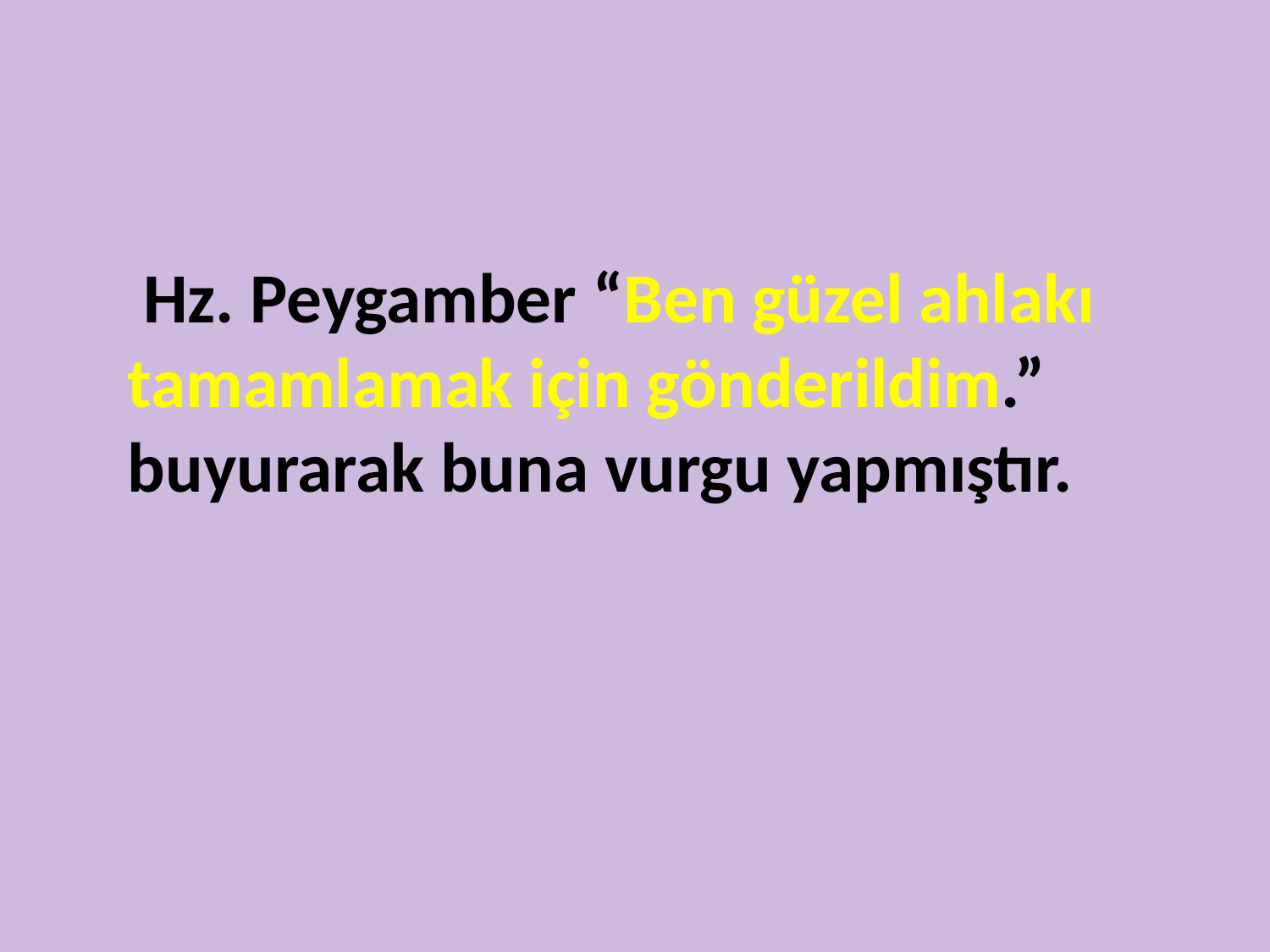

Hz. Peygamber “Ben güzel ahlakı tamamlamak için gönderildim.”
buyurarak buna vurgu yapmıştır.